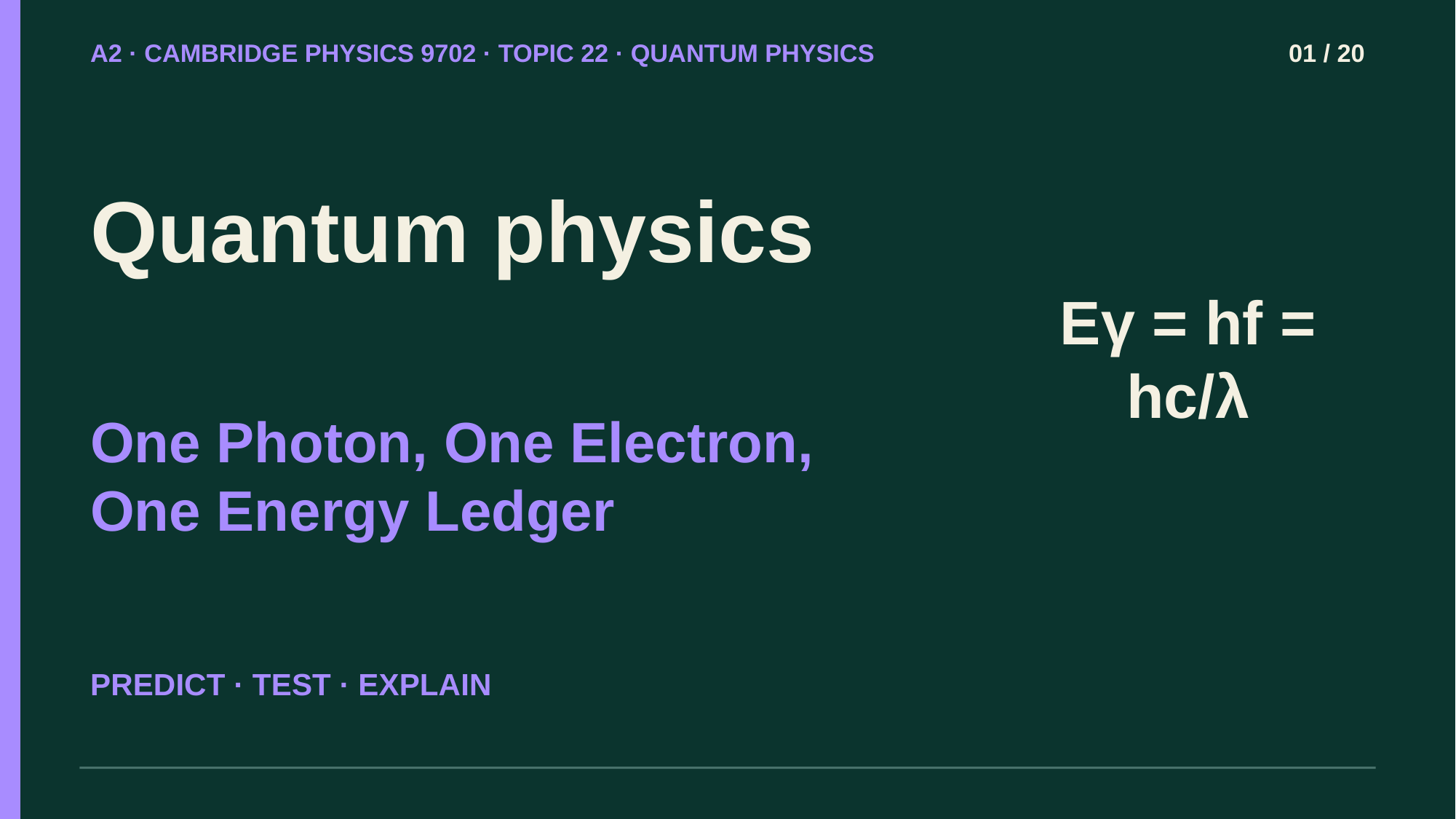

A2 · CAMBRIDGE PHYSICS 9702 · TOPIC 22 · QUANTUM PHYSICS
01 / 20
Quantum physics
Eγ = hf = hc/λ
One Photon, One Electron, One Energy Ledger
PREDICT · TEST · EXPLAIN